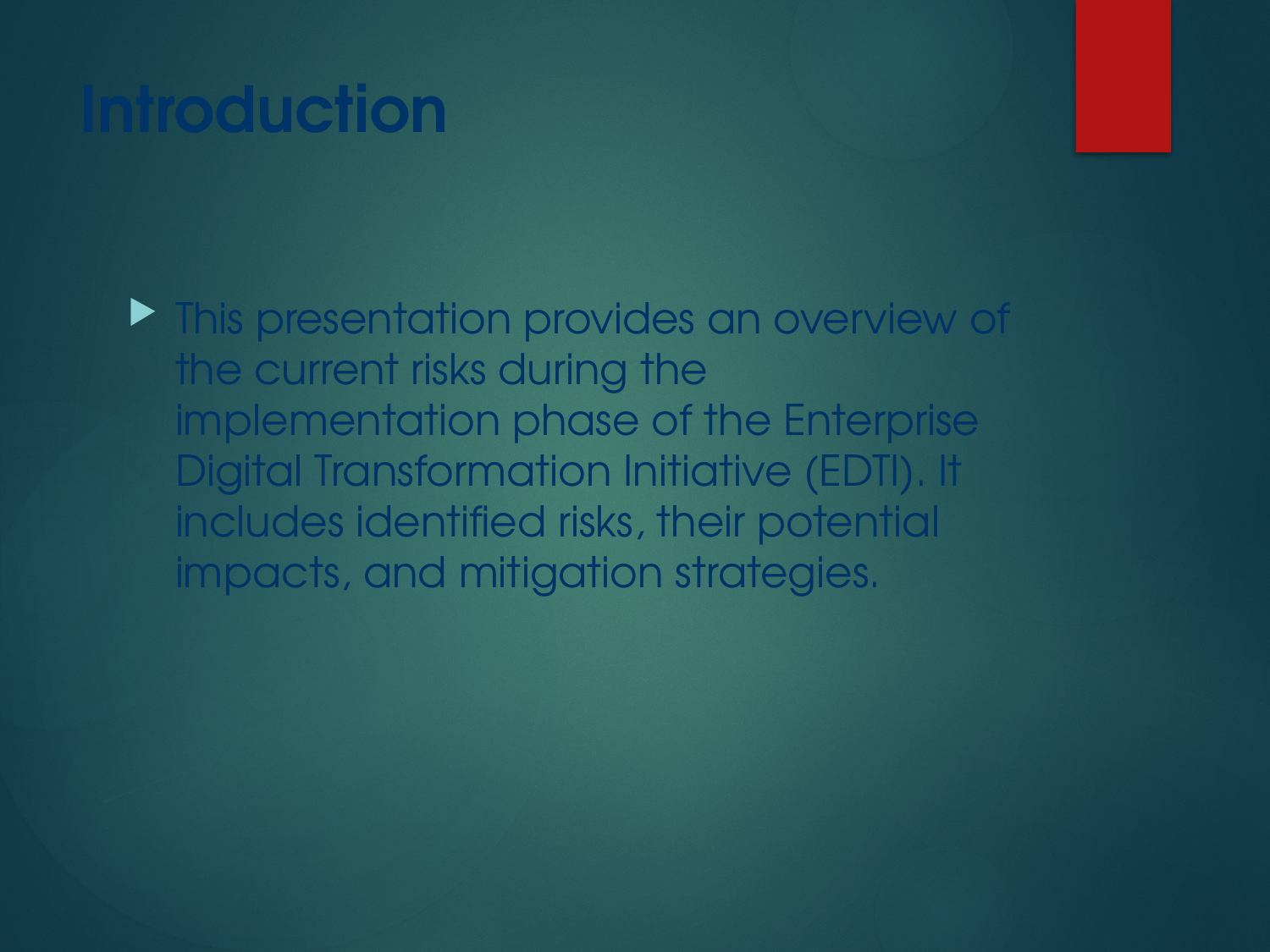

# Introduction
This presentation provides an overview of the current risks during the implementation phase of the Enterprise Digital Transformation Initiative (EDTI). It includes identified risks, their potential impacts, and mitigation strategies.